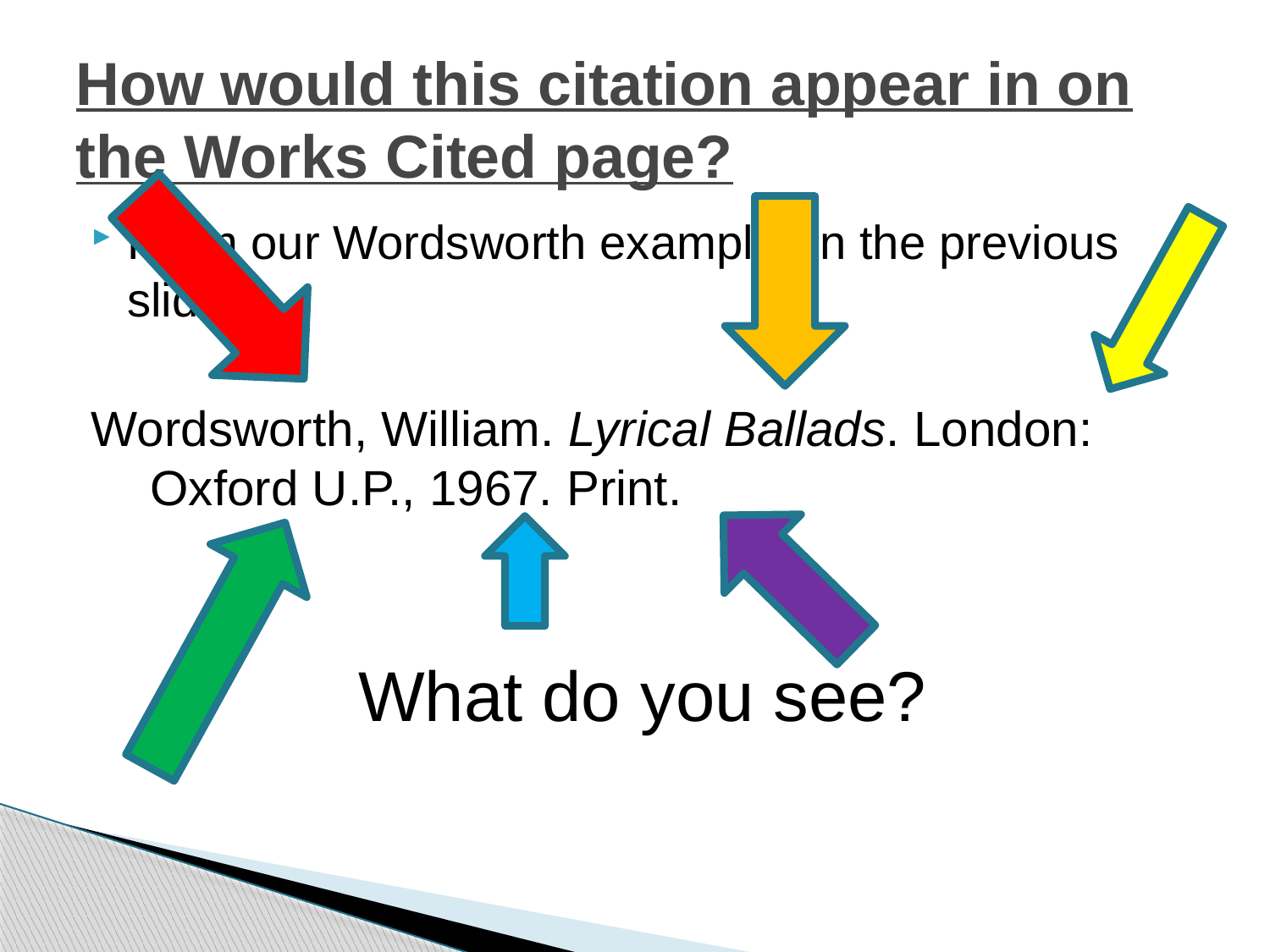

# How would this citation appear in on the Works Cited page?

From our Wordsworth example on the previous slide:

Wordsworth, William. Lyrical Ballads. London: Oxford U.P., 1967. Print.

What do you see?